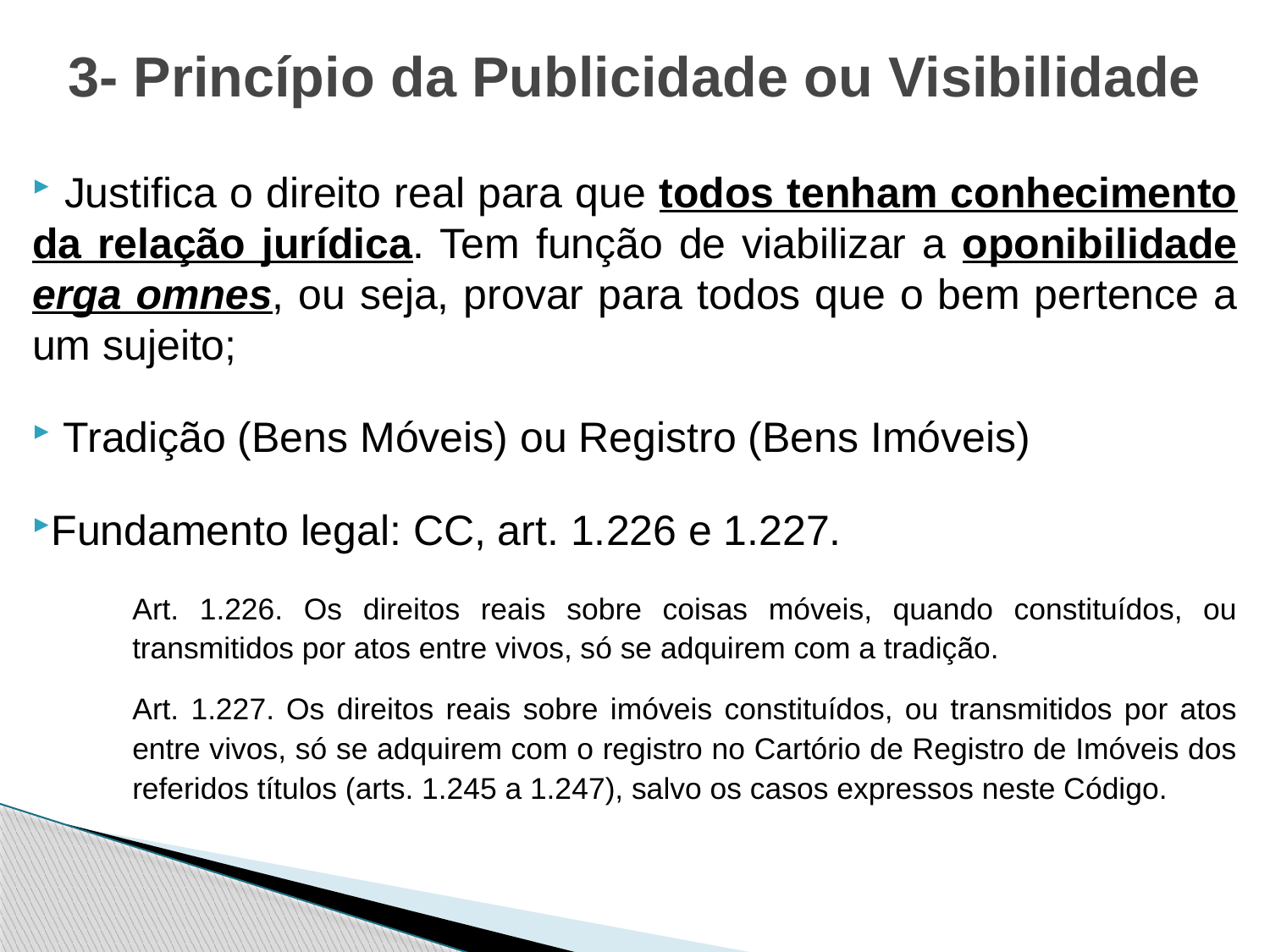

3- Princípio da Publicidade ou Visibilidade
 Justifica o direito real para que todos tenham conhecimento da relação jurídica. Tem função de viabilizar a oponibilidade erga omnes, ou seja, provar para todos que o bem pertence a um sujeito;
 Tradição (Bens Móveis) ou Registro (Bens Imóveis)
Fundamento legal: CC, art. 1.226 e 1.227.
Art. 1.226. Os direitos reais sobre coisas móveis, quando constituídos, ou transmitidos por atos entre vivos, só se adquirem com a tradição.
Art. 1.227. Os direitos reais sobre imóveis constituídos, ou transmitidos por atos entre vivos, só se adquirem com o registro no Cartório de Registro de Imóveis dos referidos títulos (arts. 1.245 a 1.247), salvo os casos expressos neste Código.